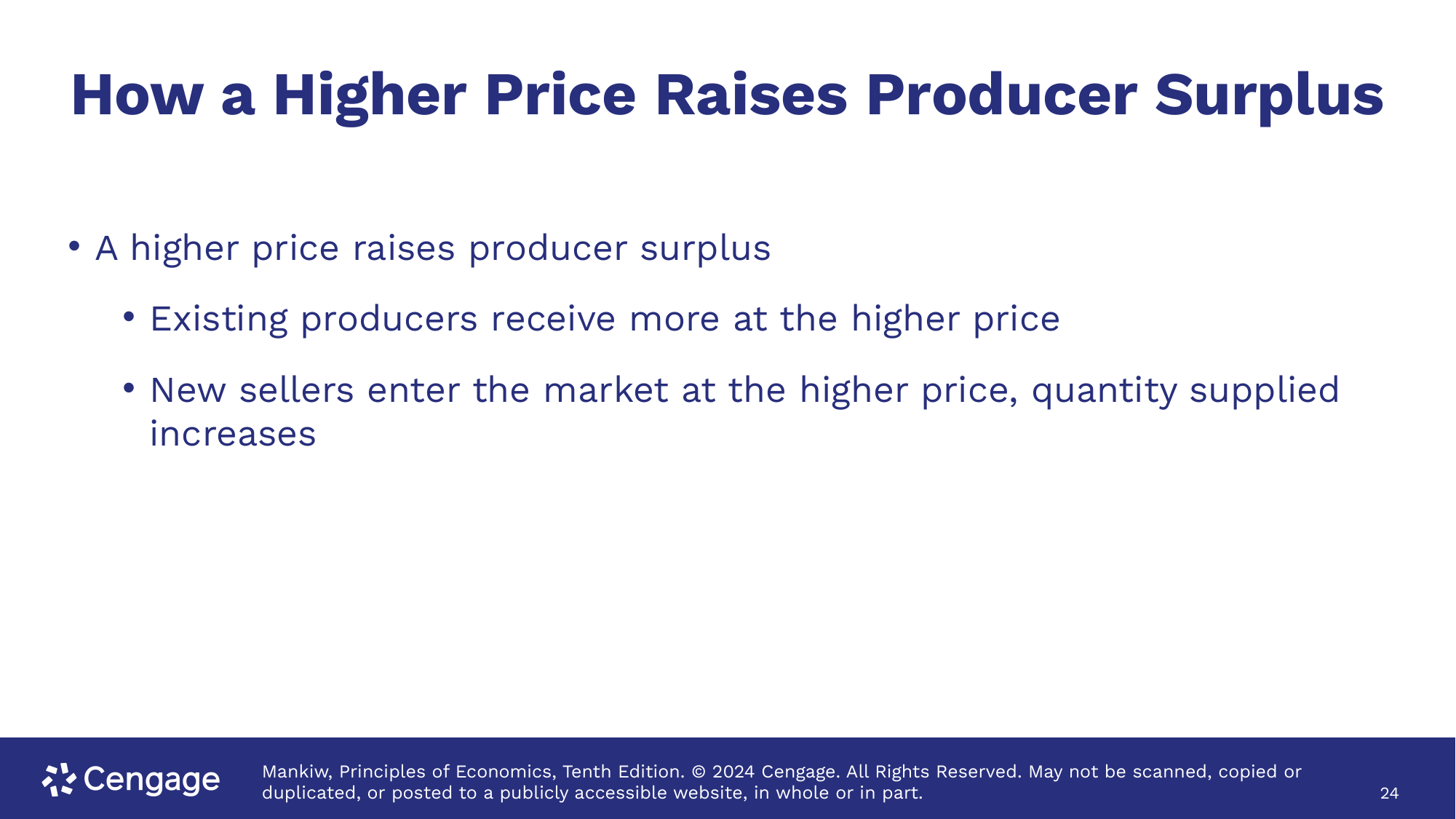

# How a Higher Price Raises Producer Surplus
A higher price raises producer surplus
Existing producers receive more at the higher price
New sellers enter the market at the higher price, quantity supplied increases